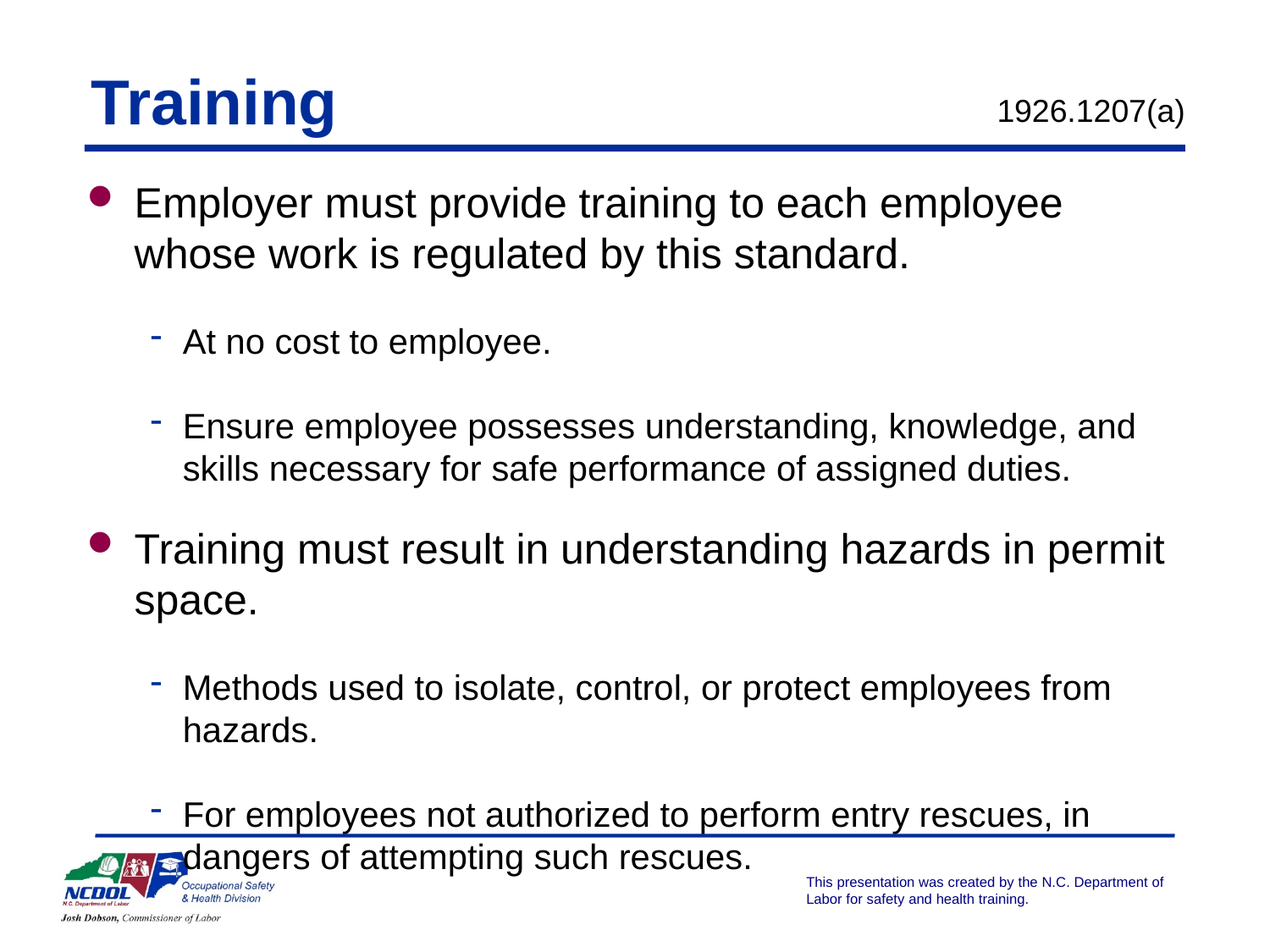

# Training
1926.1207(a)

Employer must provide training to each employee whose work is regulated by this standard.

At no cost to employee.

Ensure employee possesses understanding, knowledge, and skills necessary for safe performance of assigned duties.

Training must result in understanding hazards in permit space.

Methods used to isolate, control, or protect employees from hazards.

For employees not authorized to perform entry rescues, in dangers of attempting such rescues.